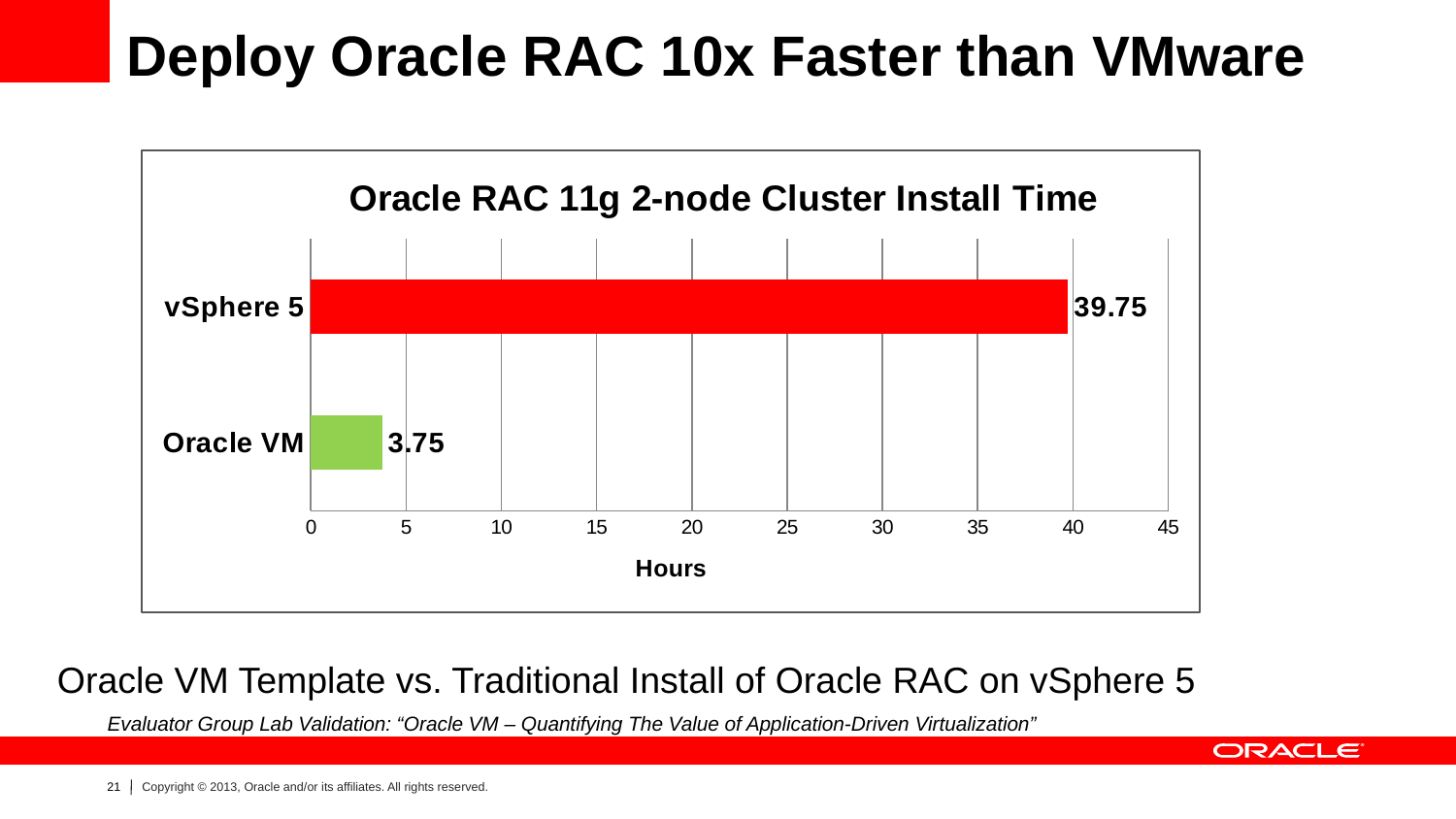

Deploy Oracle RAC 10x Faster than VMware

### Chart: Oracle RAC 11g 2-node Cluster Install Time

| Category |  |
|---|---|
| Oracle VM | 3.75 |
| vSphere 5 | 39.75 |
Oracle VM Template vs. Traditional Install of Oracle RAC on vSphere 5
Evaluator Group Lab Validation: “Oracle VM – Quantifying The Value of Application-Driven Virtualization”